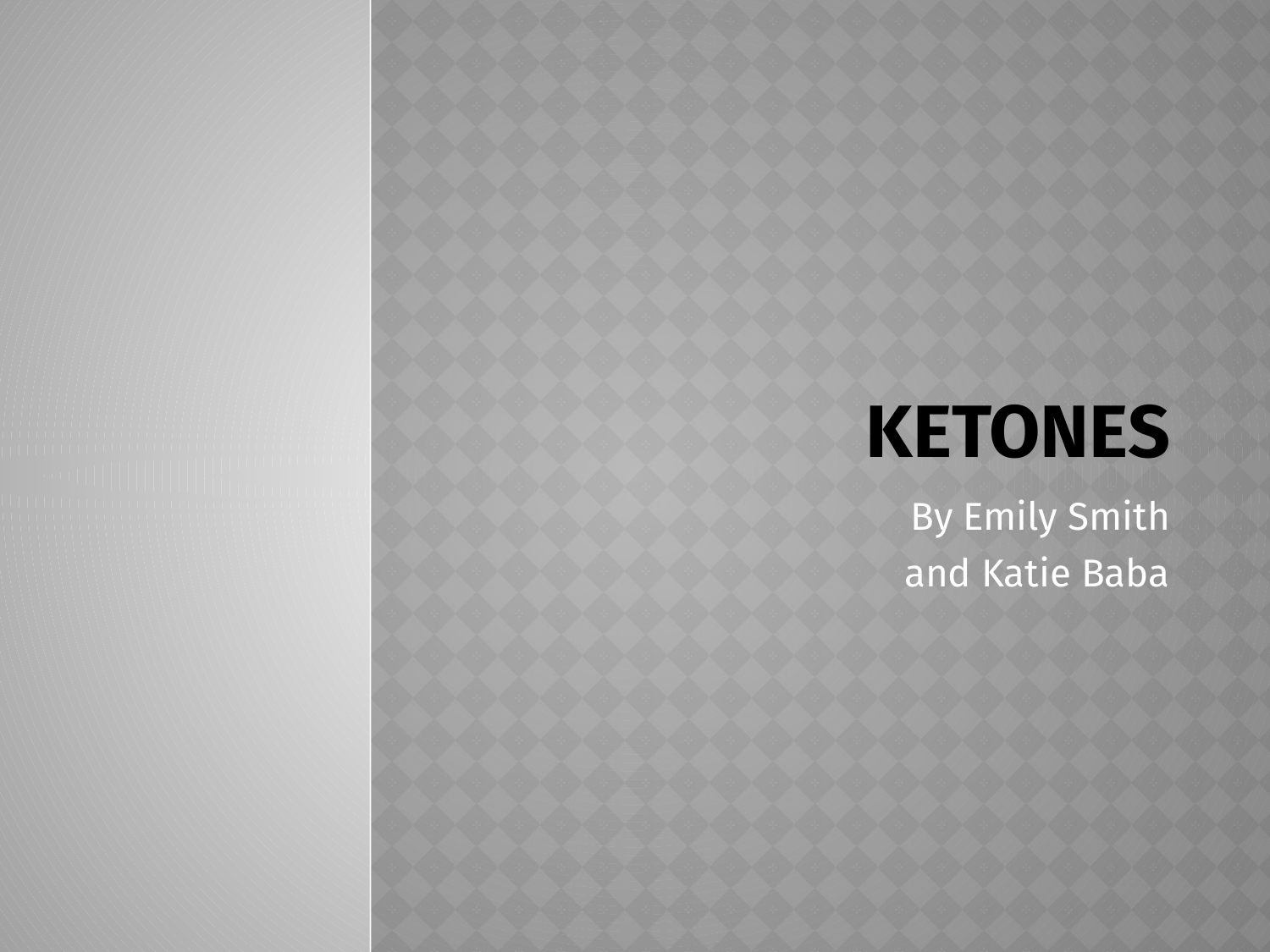

# Ketones
By Emily Smith
and Katie Baba